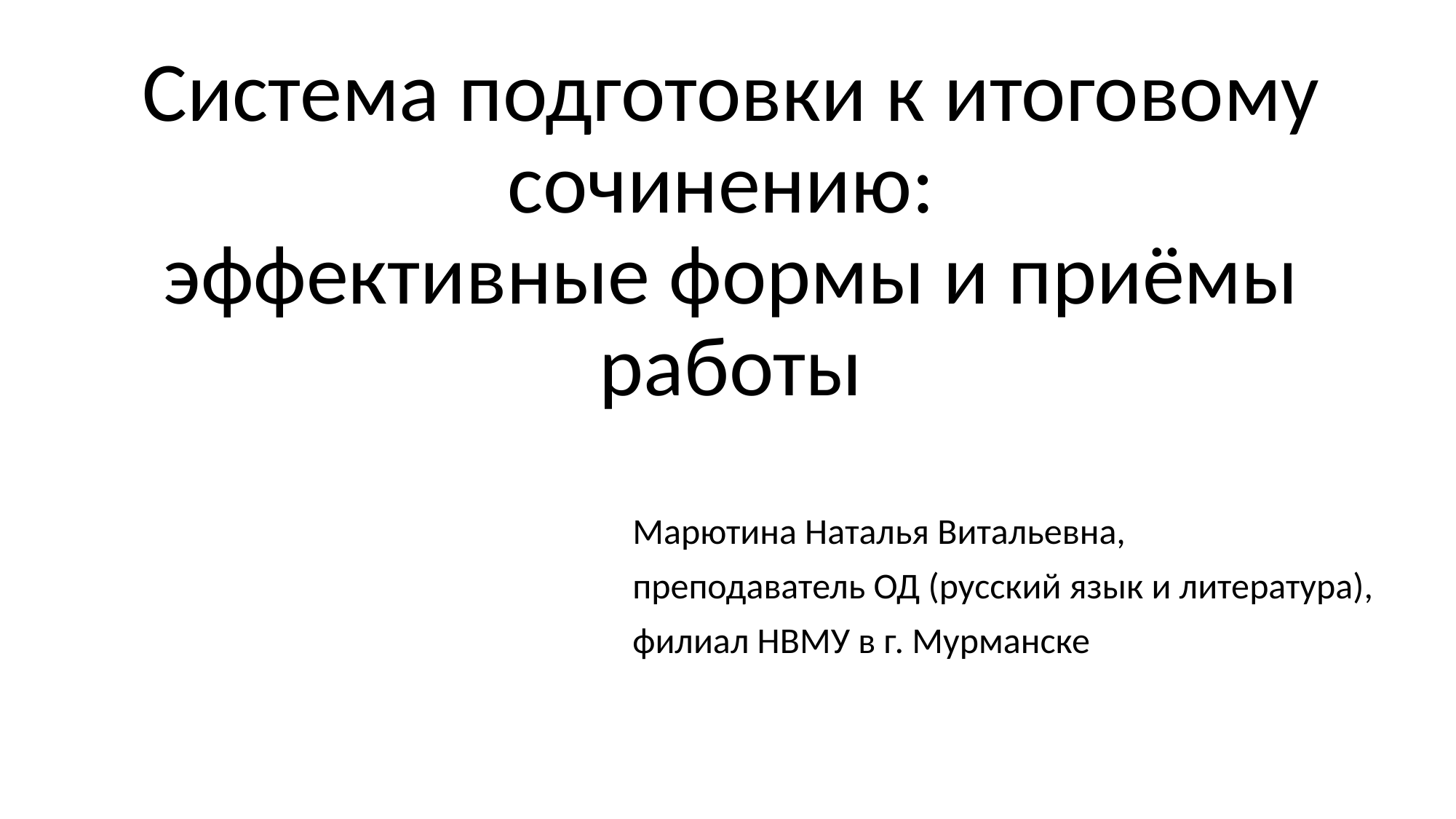

# Система подготовки к итоговому сочинению: эффективные формы и приёмы работы
Марютина Наталья Витальевна,
преподаватель ОД (русский язык и литература),
филиал НВМУ в г. Мурманске